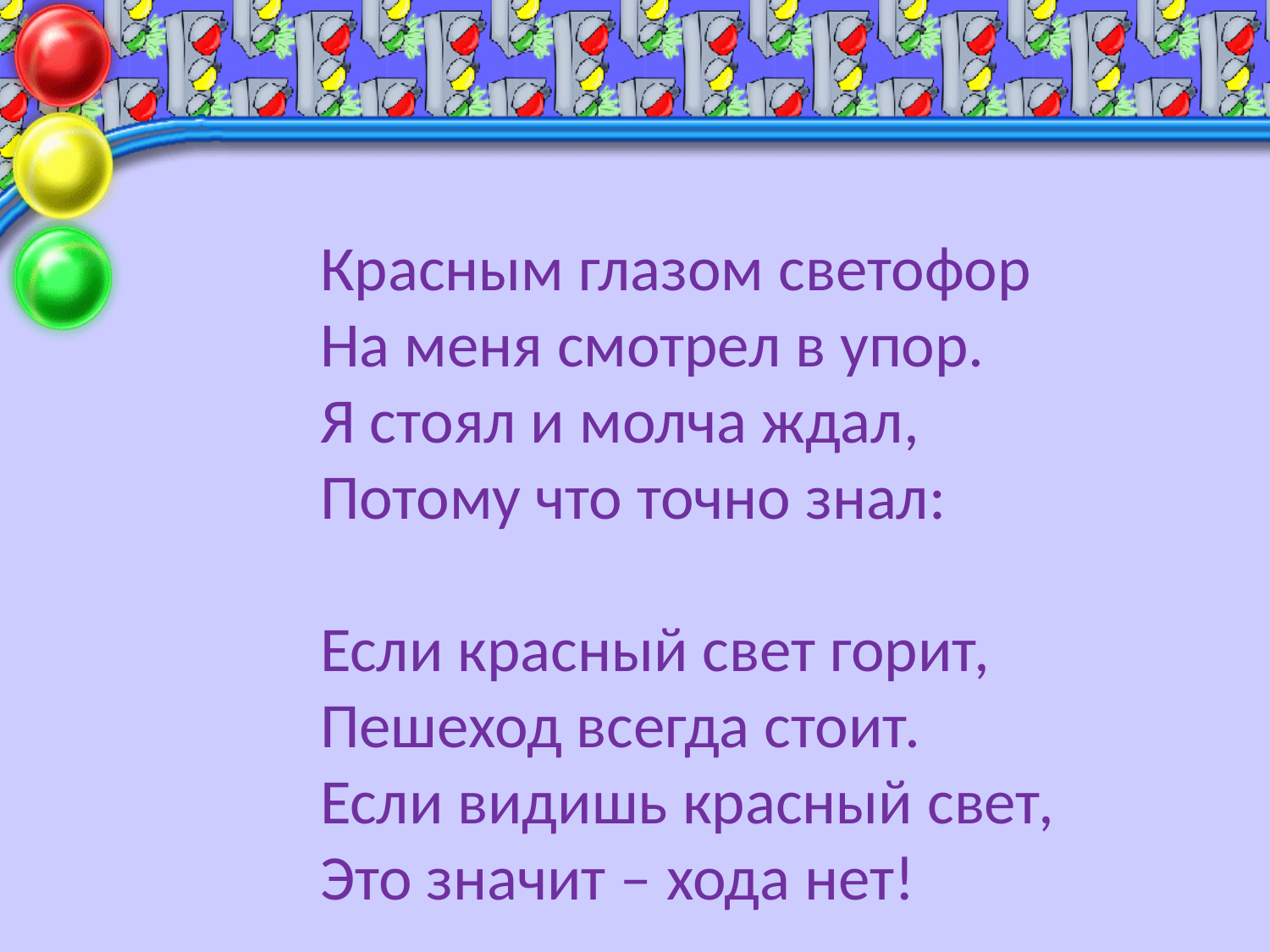

Красным глазом светофор
На меня смотрел в упор.
Я стоял и молча ждал,
Потому что точно знал:
Если красный свет горит,
Пешеход всегда стоит.
Если видишь красный свет,
Это значит – хода нет!